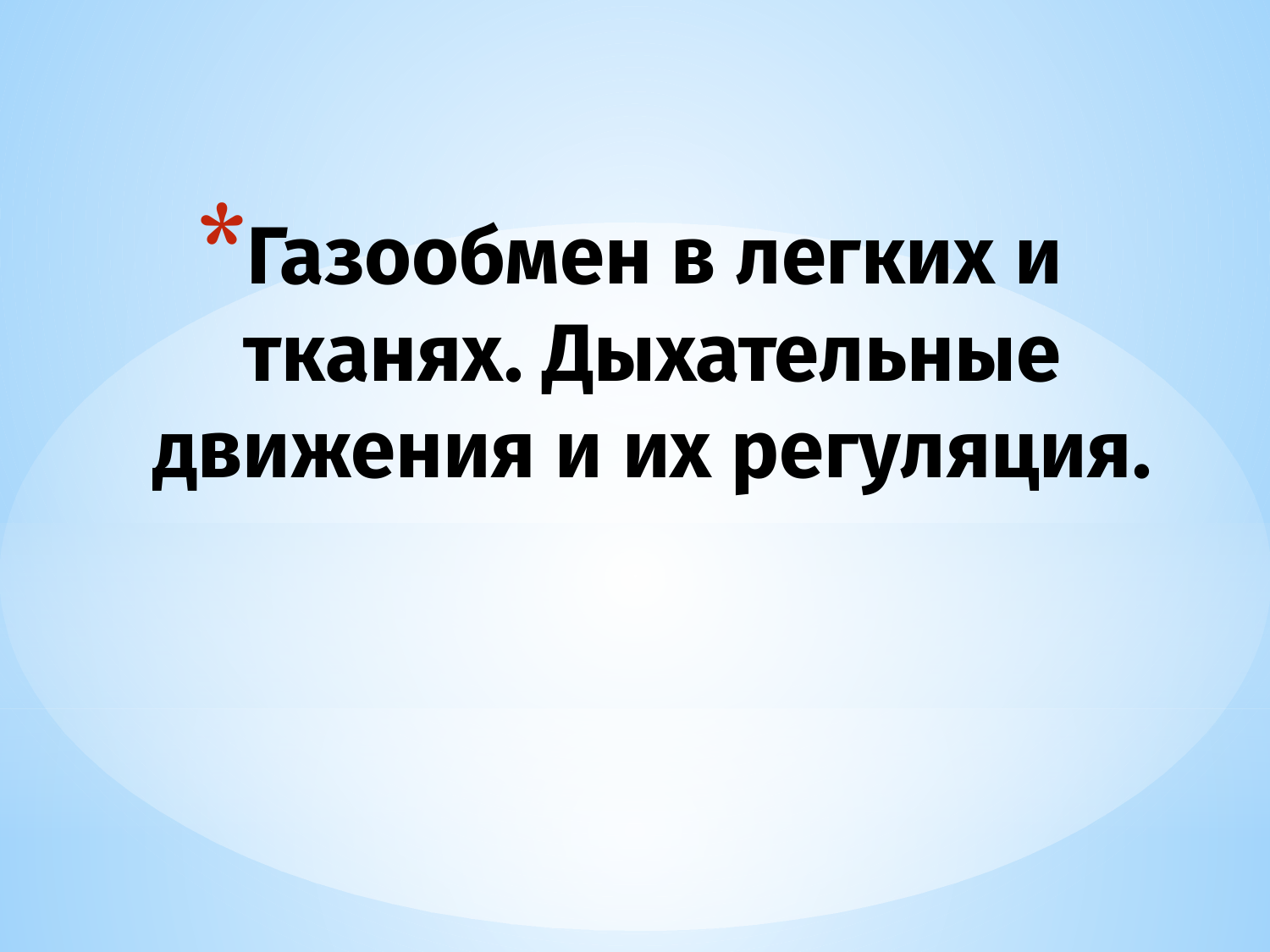

# Газообмен в легких и тканях. Дыхательные движения и их регуляция.